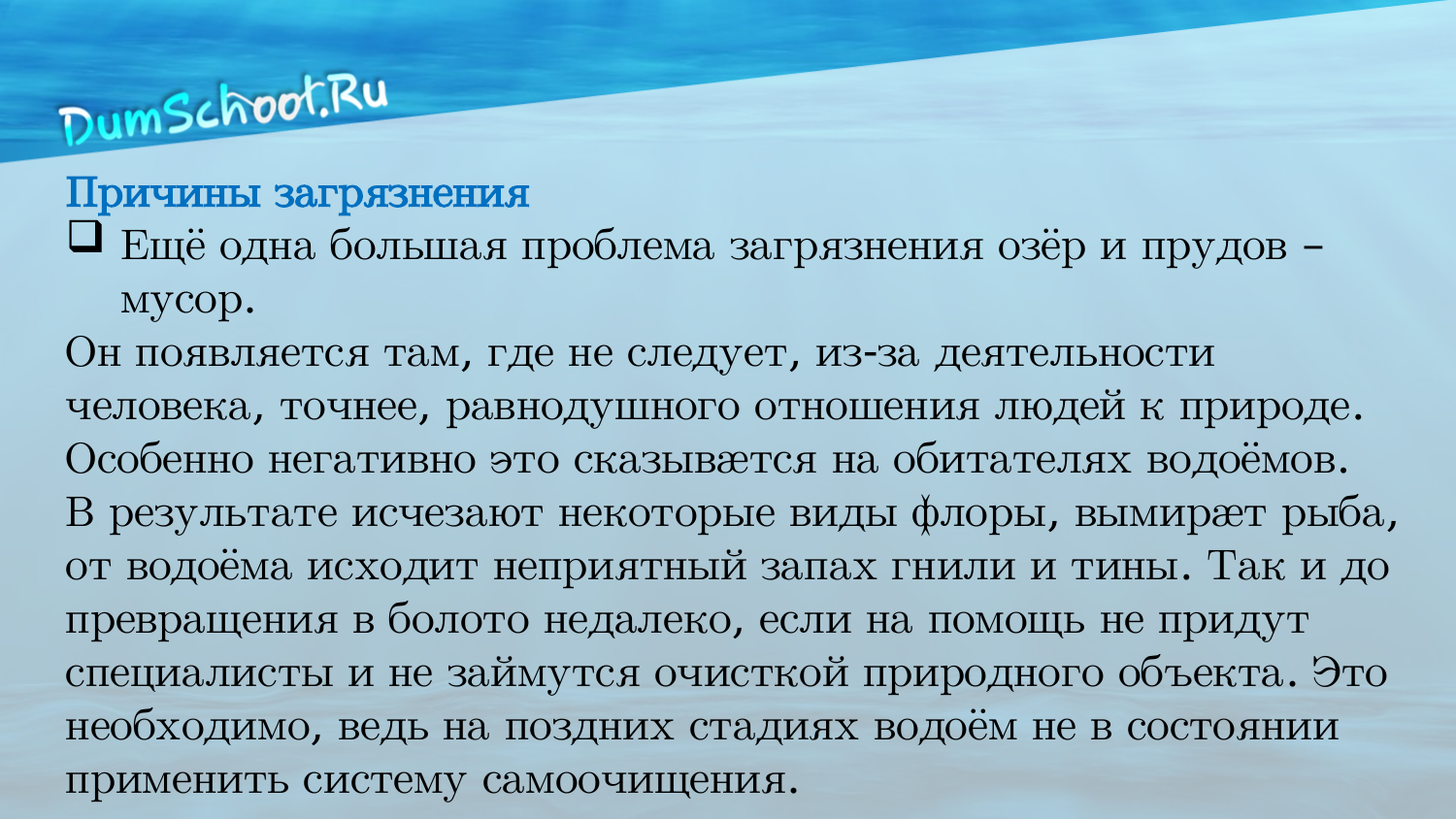

Причины загрязнения
Ещё одна большая проблема загрязнения озёр и прудов – мусор.
Он появляется там, где не следует, из-за деятельности человека, точнее, равнодушного отношения людей к природе. Особенно негативно это сказывается на обитателях водоёмов.
В результате исчезают некоторые виды флоры, вымирает рыба,
от водоёма исходит неприятный запах гнили и тины. Так и до превращения в болото недалеко, если на помощь не придут специалисты и не займутся очисткой природного объекта. Это необходимо, ведь на поздних стадиях водоём не в состоянии применить систему самоочищения.